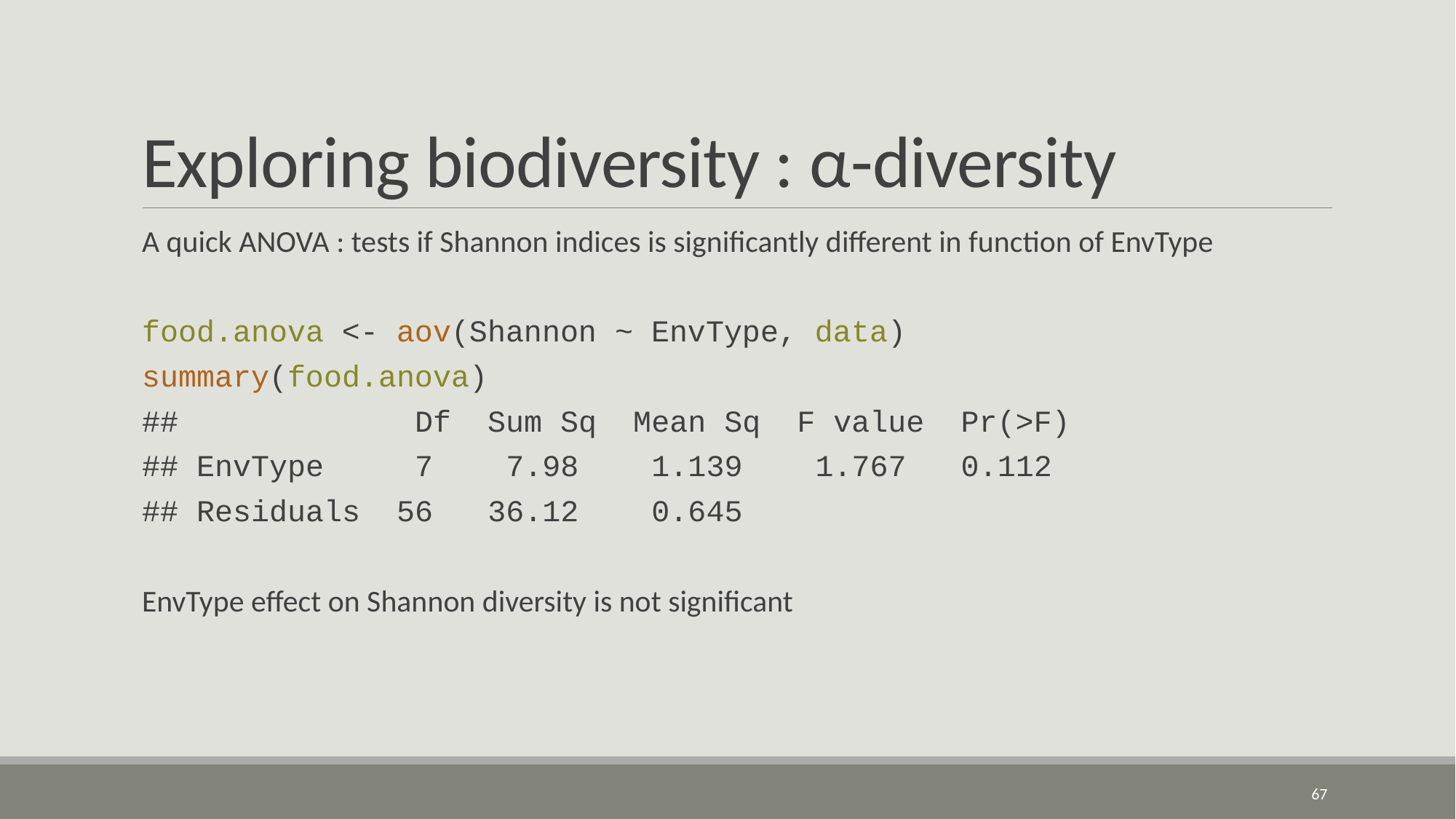

# Exploring biodiversity : α-diversity
A quick ANOVA : tests if Shannon indices is significantly different in function of EnvType

food.anova <- aov(Shannon ~ EnvType, data)
summary(food.anova)
## 		   Df  Sum Sq  Mean Sq  F value  Pr(>F)
## EnvType     7    7.98    1.139    1.767   0.112
## Residuals  56   36.12    0.645

EnvType effect on Shannon diversity is not significant

67